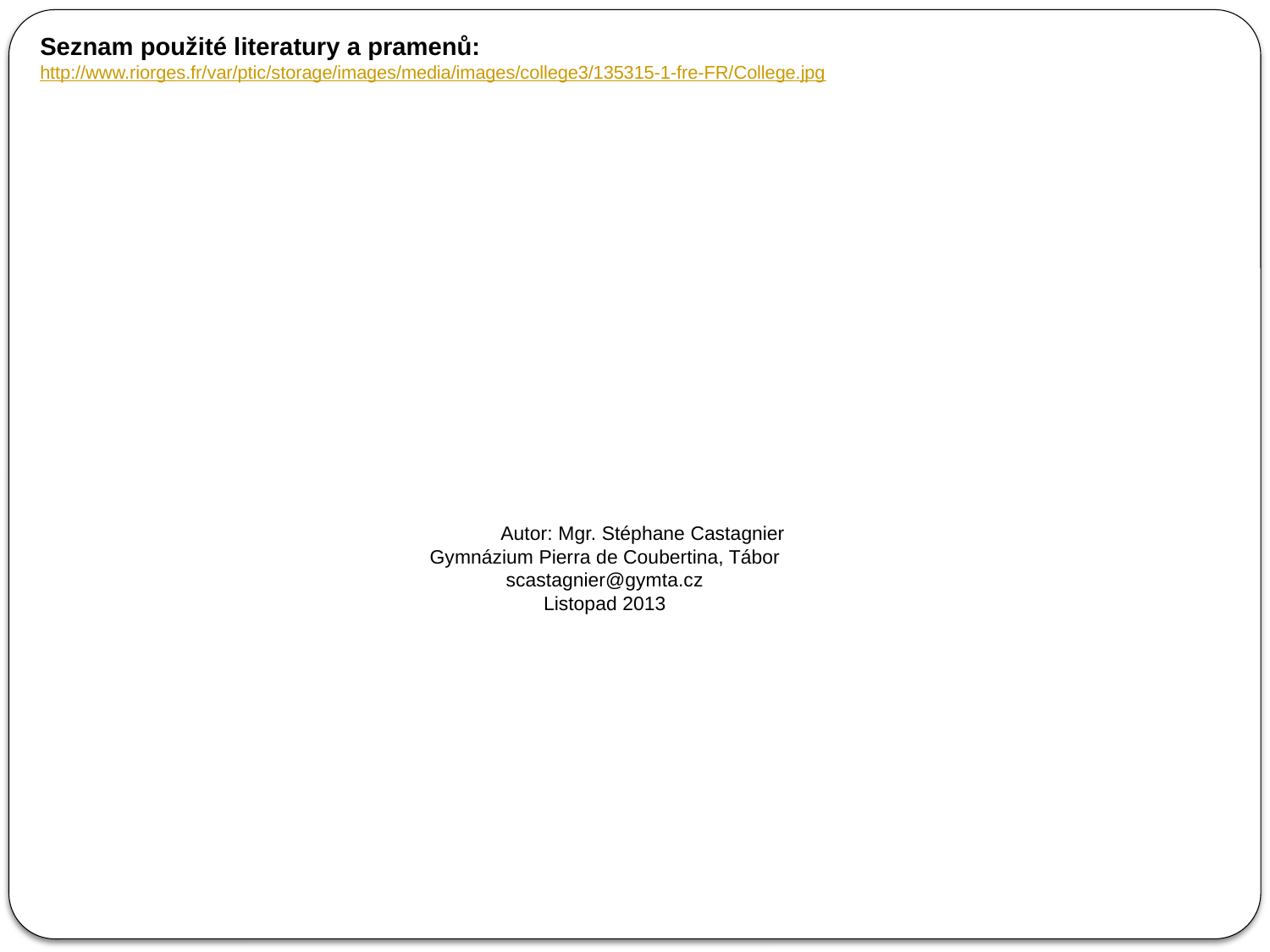

Seznam použité literatury a pramenů:
http://www.riorges.fr/var/ptic/storage/images/media/images/college3/135315-1-fre-FR/College.jpg

                        Autor: Mgr. Stéphane Castagnier
Gymnázium Pierra de Coubertina, Tábor
scastagnier@gymta.cz
Listopad 2013